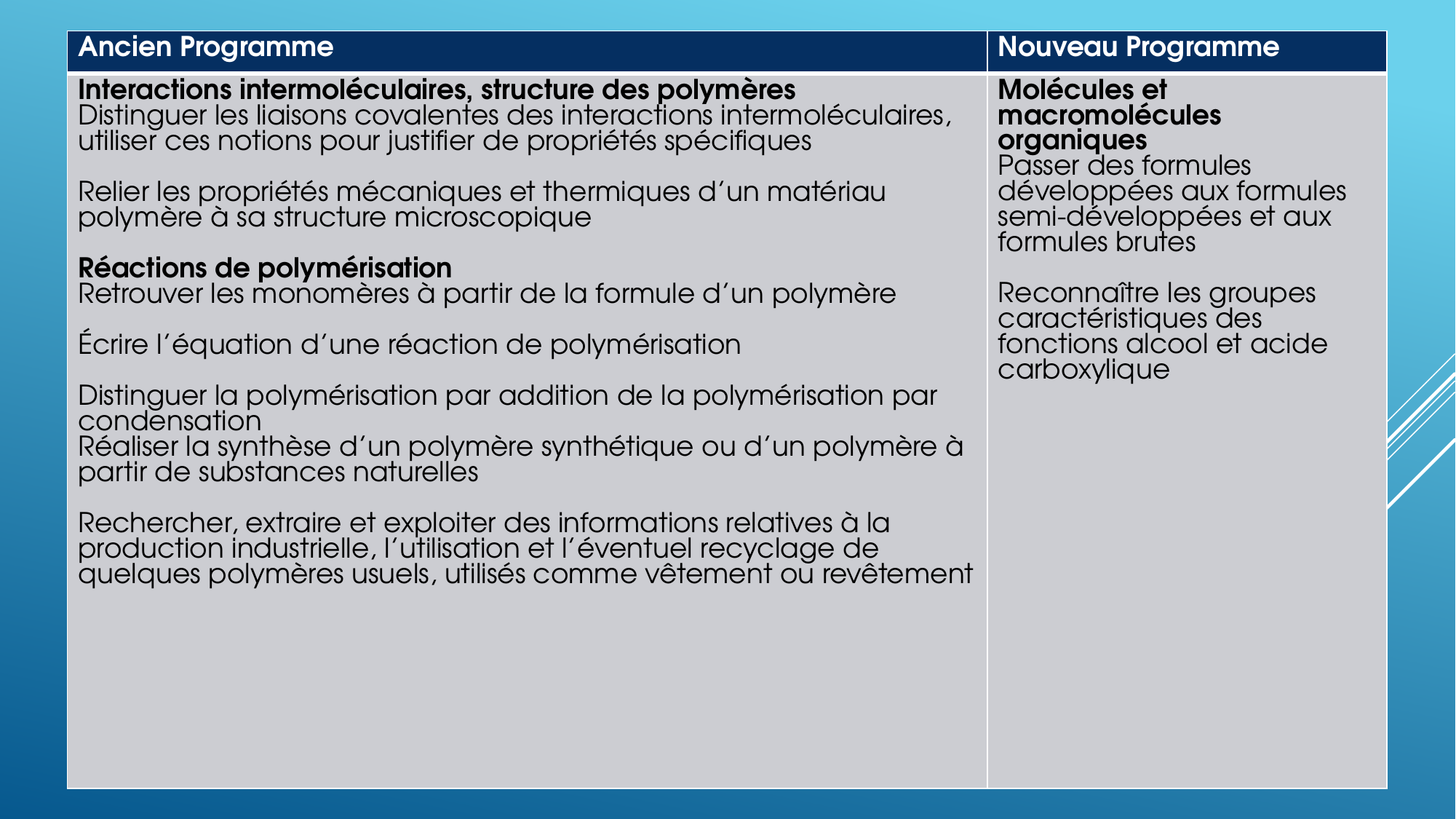

| Ancien Programme | Nouveau Programme |
| --- | --- |
| Interactions intermoléculaires, structure des polymères Distinguer les liaisons covalentes des interactions intermoléculaires, utiliser ces notions pour justifier de propriétés spécifiques Relier les propriétés mécaniques et thermiques d’un matériau polymère à sa structure microscopique Réactions de polymérisation Retrouver les monomères à partir de la formule d’un polymère Écrire l’équation d’une réaction de polymérisation Distinguer la polymérisation par addition de la polymérisation par condensation Réaliser la synthèse d’un polymère synthétique ou d’un polymère à partir de substances naturelles Rechercher, extraire et exploiter des informations relatives à la production industrielle, l’utilisation et l’éventuel recyclage de quelques polymères usuels, utilisés comme vêtement ou revêtement | Molécules et macromolécules organiques Passer des formules développées aux formules semi-développées et aux formules brutes Reconnaître les groupes caractéristiques des fonctions alcool et acide carboxylique |